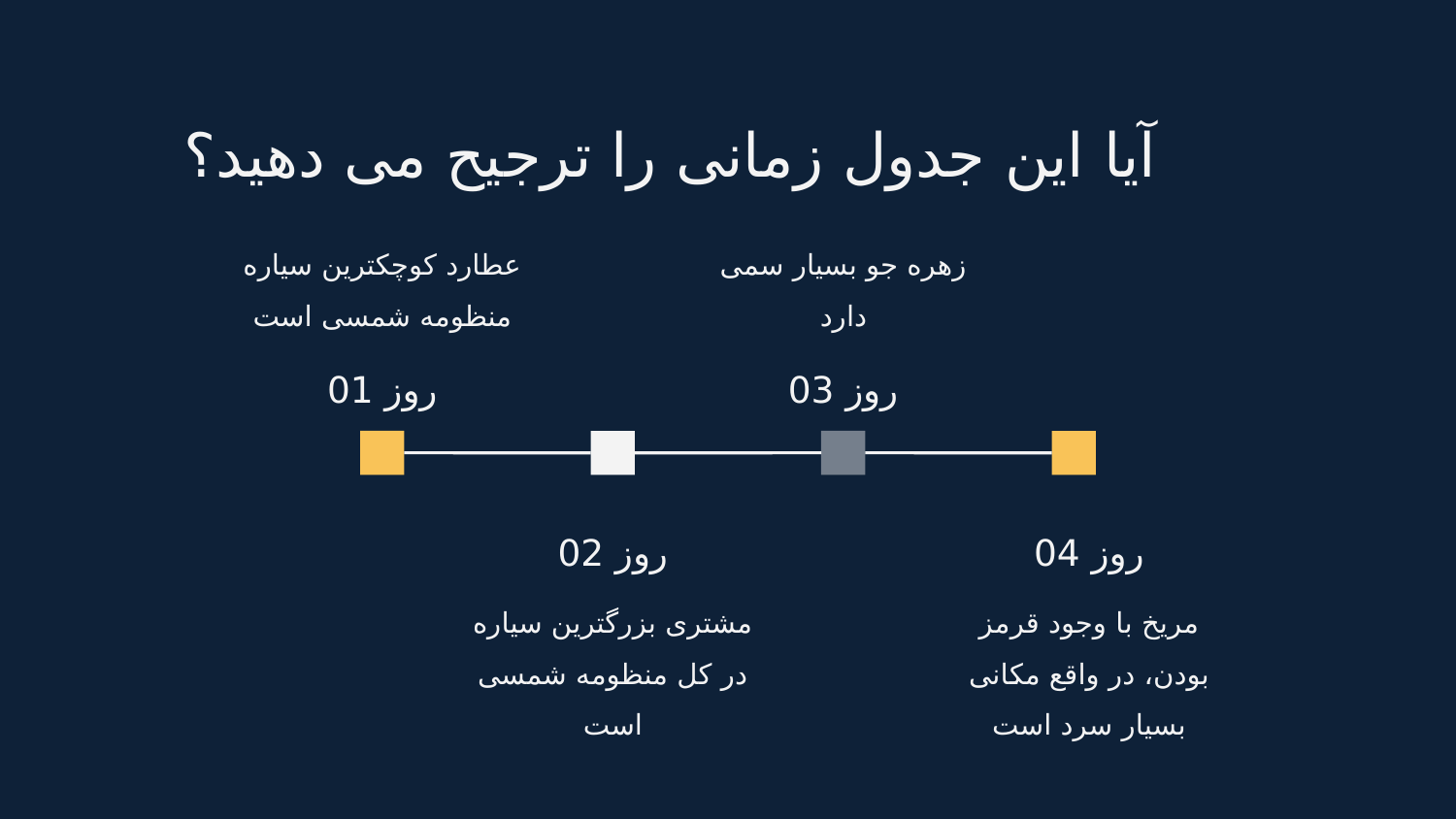

# آیا این جدول زمانی را ترجیح می دهید؟
عطارد کوچکترین سیاره منظومه شمسی است
زهره جو بسیار سمی دارد
روز 01
روز 03

روز 02
روز 04
مشتری بزرگترین سیاره در کل منظومه شمسی است
مریخ با وجود قرمز بودن، در واقع مکانی بسیار سرد است